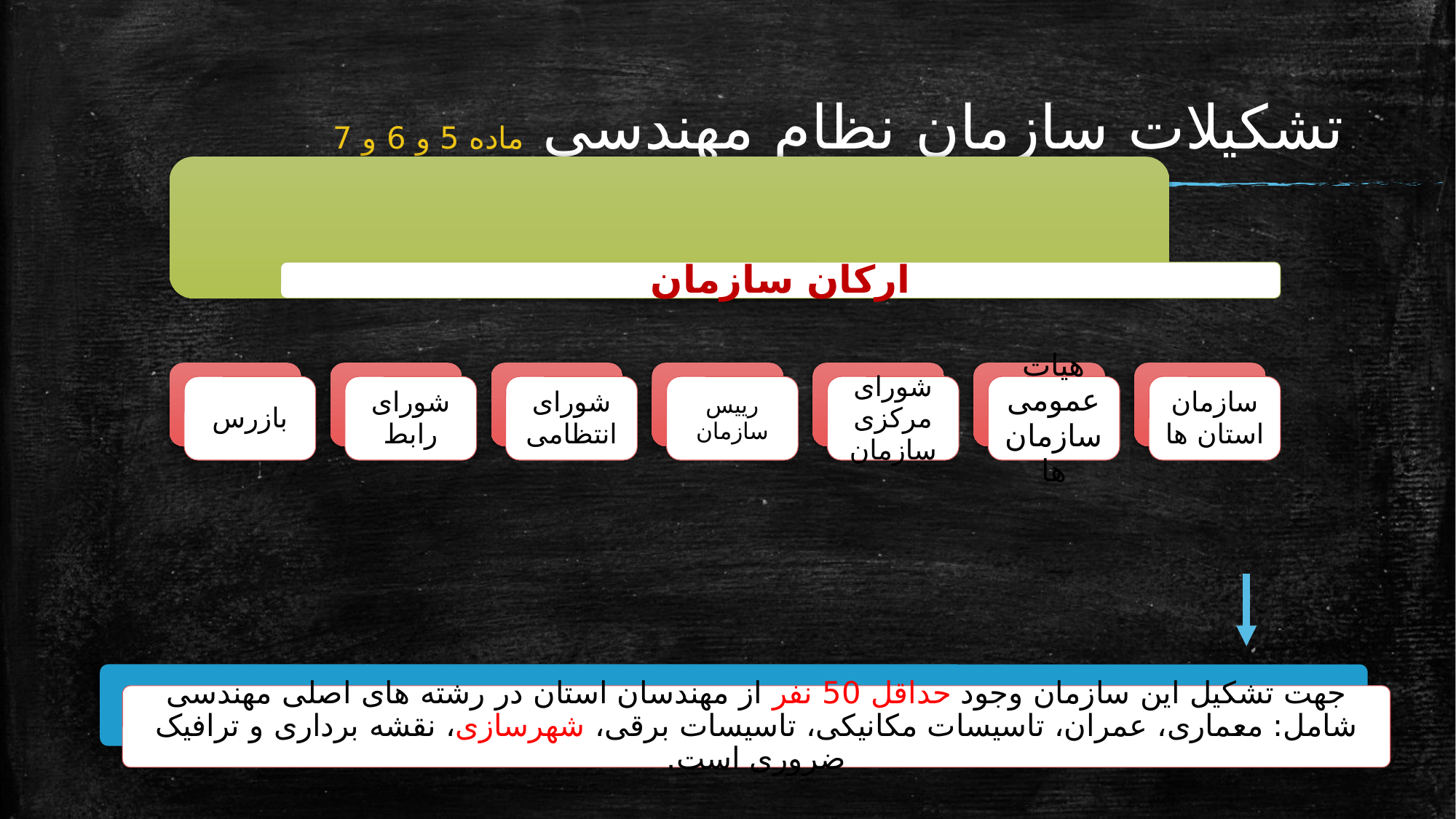

# تشکیلات سازمان نظام مهندسی ماده 5 و 6 و 7
ارکان سازمان
سازمان استان ها
هیات عمومی سازمان ها
شورای مرکزی سازمان
رییس سازمان
بازرس
شورای رابط
شورای انتظامی

جهت تشکیل این سازمان وجود حداقل 50 نفر از مهندسان استان در رشته های اصلی مهندسی شامل: معماری، عمران، تاسیسات مکانیکی، تاسیسات برقی، شهرسازی، نقشه برداری و ترافیک ضروری است.